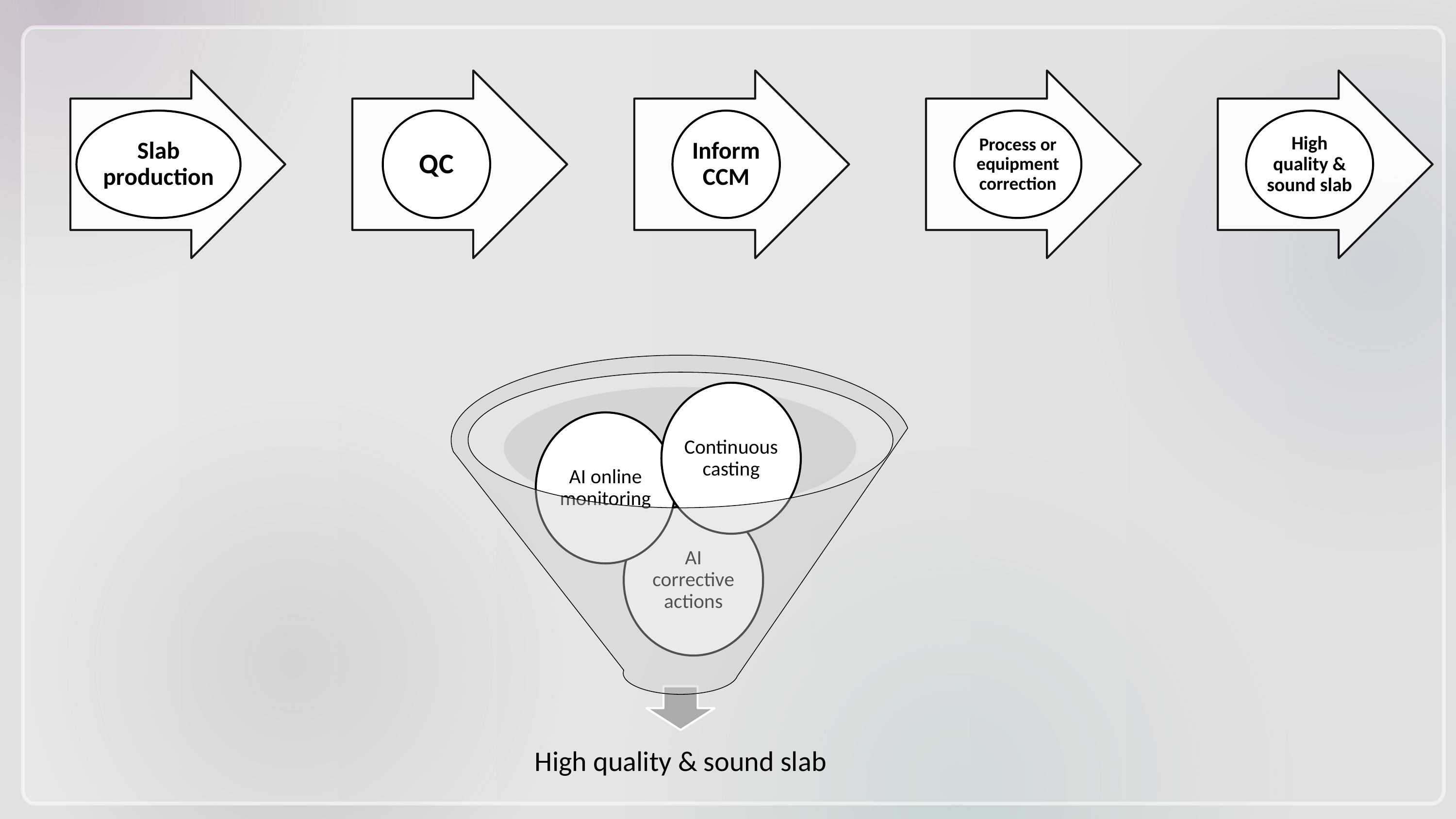

Slab production
QC
Inform CCM
Process or equipment correction
High quality & sound slab
High quality & sound slab
AI corrective actions
AI online monitoring
Continuous casting